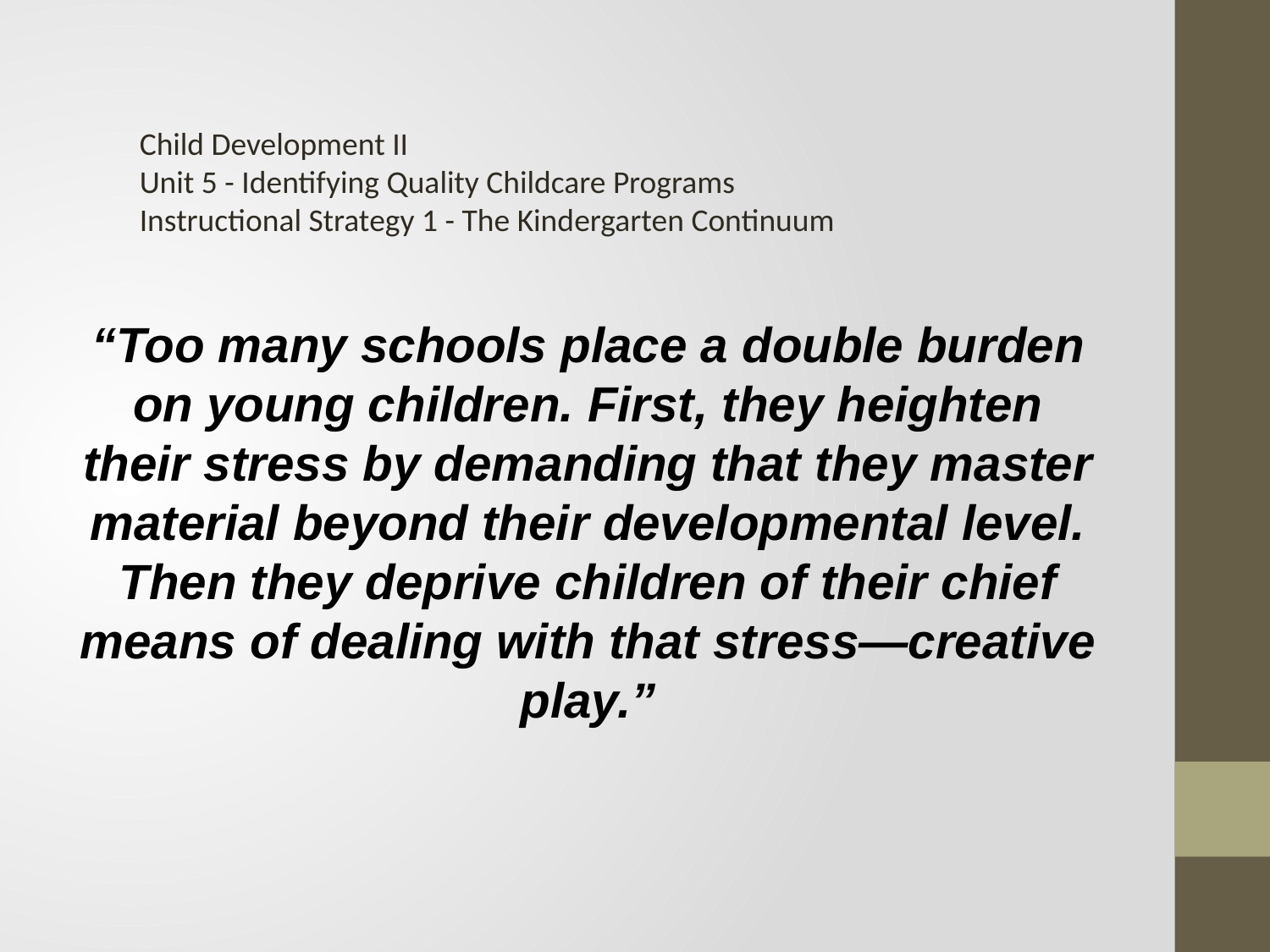

Child Development II
Unit 5 - Identifying Quality Childcare Programs
Instructional Strategy 1 - The Kindergarten Continuum
“Too many schools place a double burden on young children. First, they heighten their stress by demanding that they master material beyond their developmental level. Then they deprive children of their chief means of dealing with that stress—creative play.”